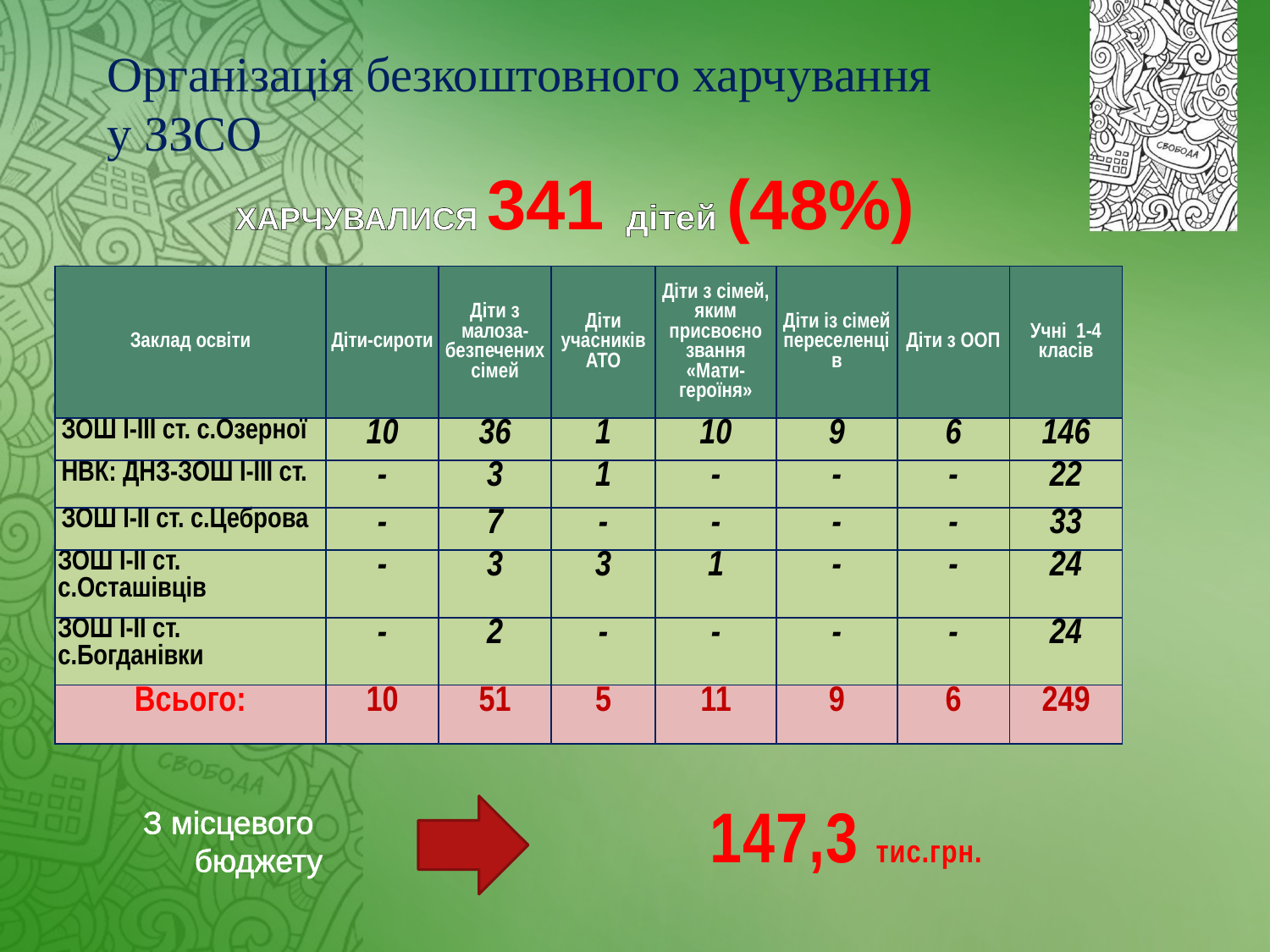

Організація безкоштовного харчування у ЗЗСО
ХАРЧУВАЛИСЯ 341 дітей (48%)
| Заклад освіти | Діти-сироти | Діти з малоза-безпечених сімей | Діти учасників АТО | Діти з сімей, яким присвоєно звання «Мати-героїня» | Діти із сімей переселенців | Діти з ООП | Учні 1-4 класів |
| --- | --- | --- | --- | --- | --- | --- | --- |
| ЗОШ І-ІІІ ст. с.Озерної | 10 | 36 | 1 | 10 | 9 | 6 | 146 |
| НВК: ДНЗ-ЗОШ І-ІІІ ст. | - | 3 | 1 | - | - | - | 22 |
| ЗОШ І-ІІ ст. с.Цеброва | - | 7 | - | - | - | - | 33 |
| ЗОШ І-ІІ ст. с.Осташівців | - | 3 | 3 | 1 | - | - | 24 |
| ЗОШ І-ІІ ст. с.Богданівки | - | 2 | - | - | - | - | 24 |
| Всього: | 10 | 51 | 5 | 11 | 9 | 6 | 249 |
147,3 тис.грн.
З місцевого
бюджету